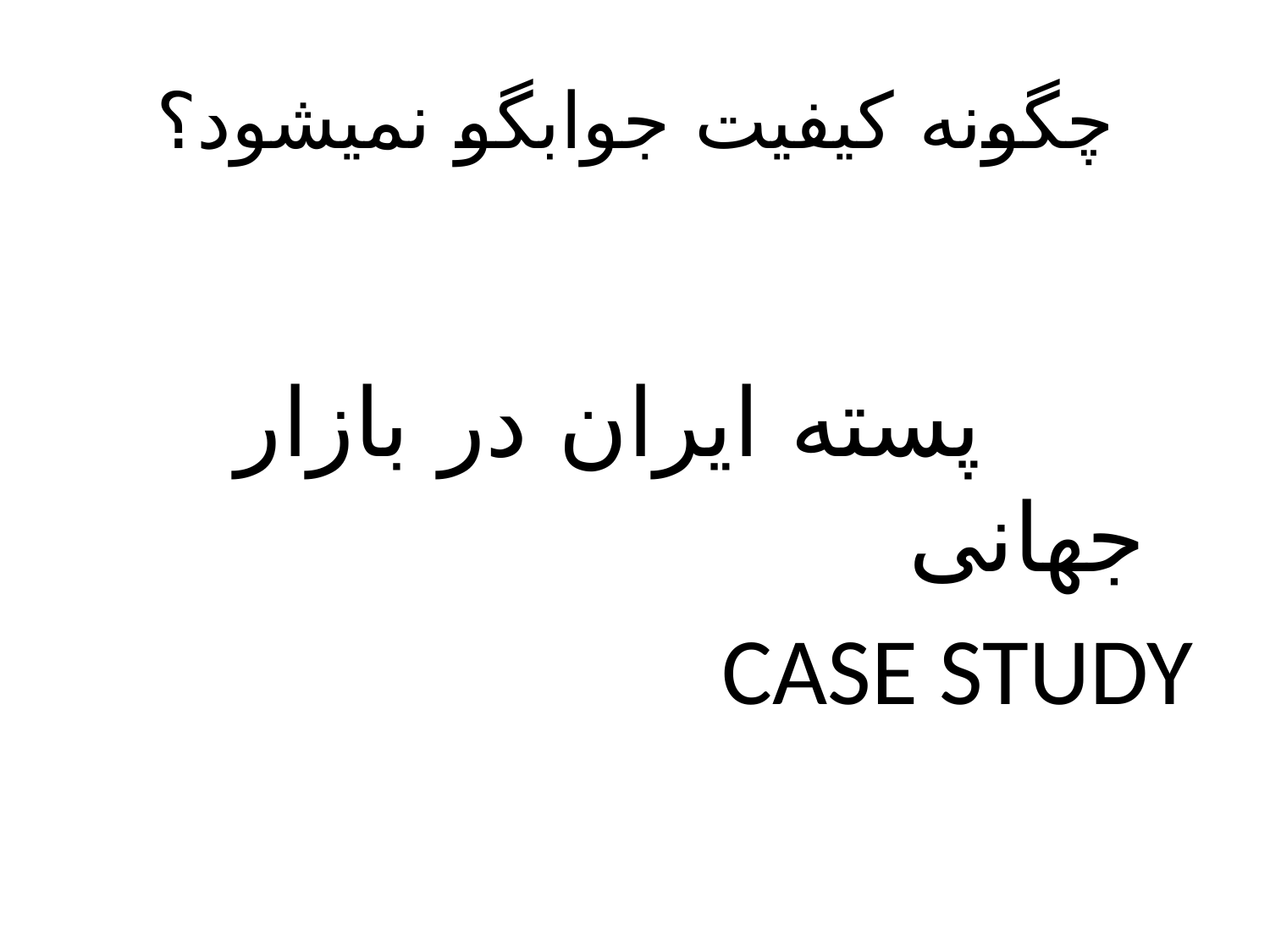

# چگونه کیفیت جوابگو نمیشود؟

       پسته ایران در بازار جهانی
CASE STUDY